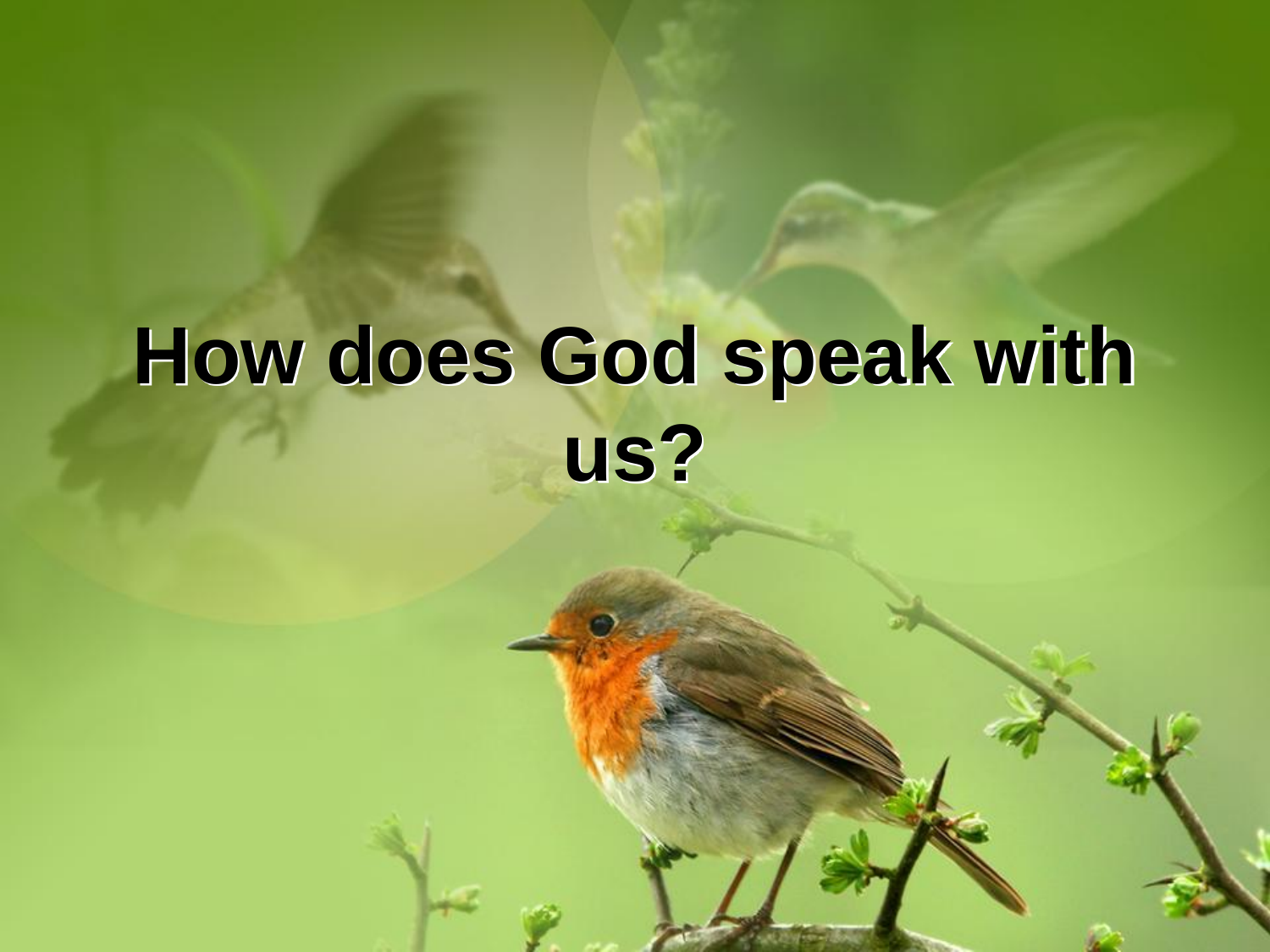

# How does God speak with us?